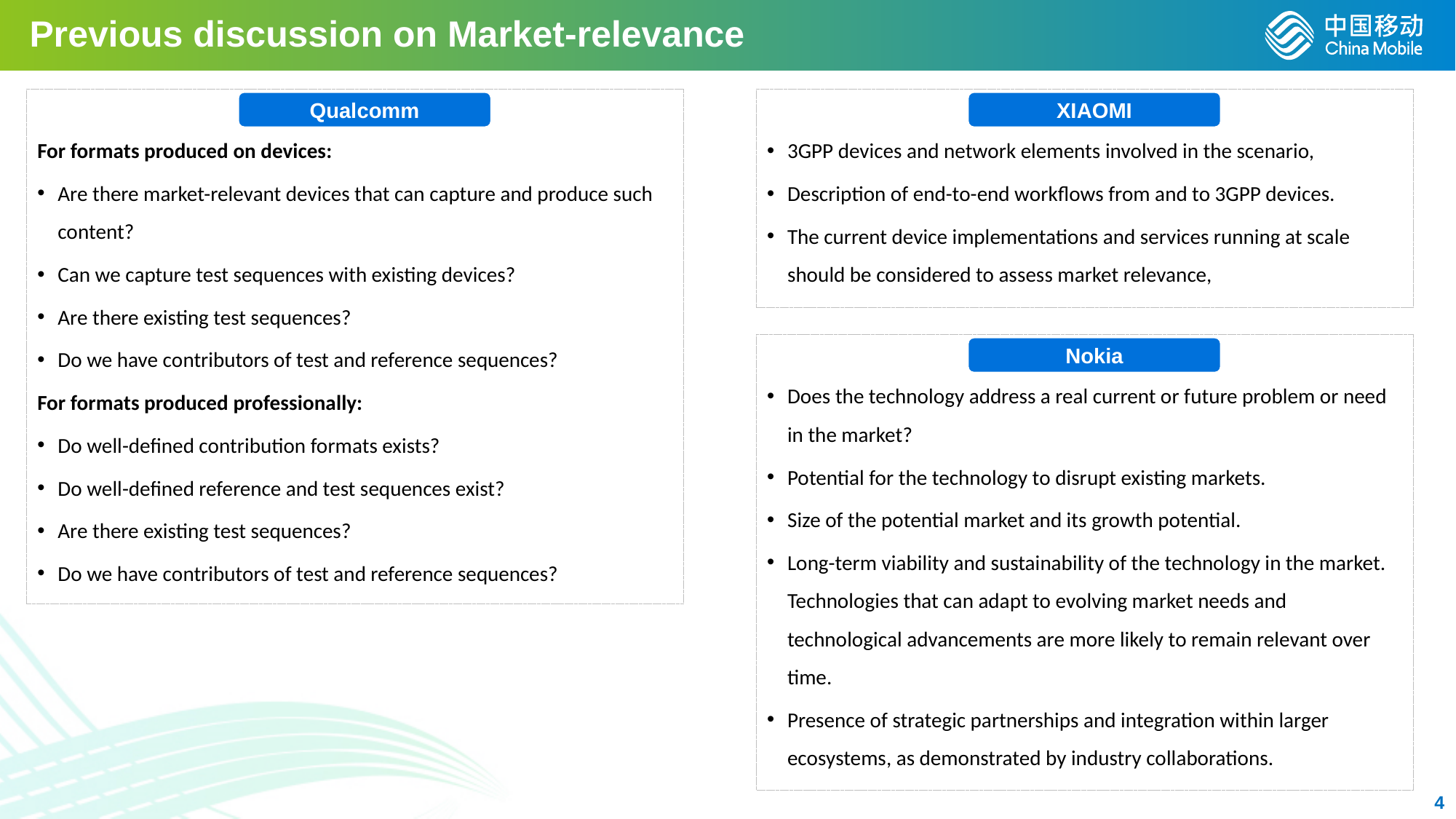

Previous discussion on Market-relevance

For formats produced on devices:
Are there market-relevant devices that can capture and produce such content?
Can we capture test sequences with existing devices?
Are there existing test sequences?
Do we have contributors of test and reference sequences?
For formats produced professionally:
Do well-defined contribution formats exists?
Do well-defined reference and test sequences exist?
Are there existing test sequences?
Do we have contributors of test and reference sequences?

3GPP devices and network elements involved in the scenario,
Description of end-to-end workflows from and to 3GPP devices.
The current device implementations and services running at scale should be considered to assess market relevance,
Qualcomm
XIAOMI

Does the technology address a real current or future problem or need in the market?
Potential for the technology to disrupt existing markets.
Size of the potential market and its growth potential.
Long-term viability and sustainability of the technology in the market. Technologies that can adapt to evolving market needs and technological advancements are more likely to remain relevant over time.
Presence of strategic partnerships and integration within larger ecosystems, as demonstrated by industry collaborations.

Nokia